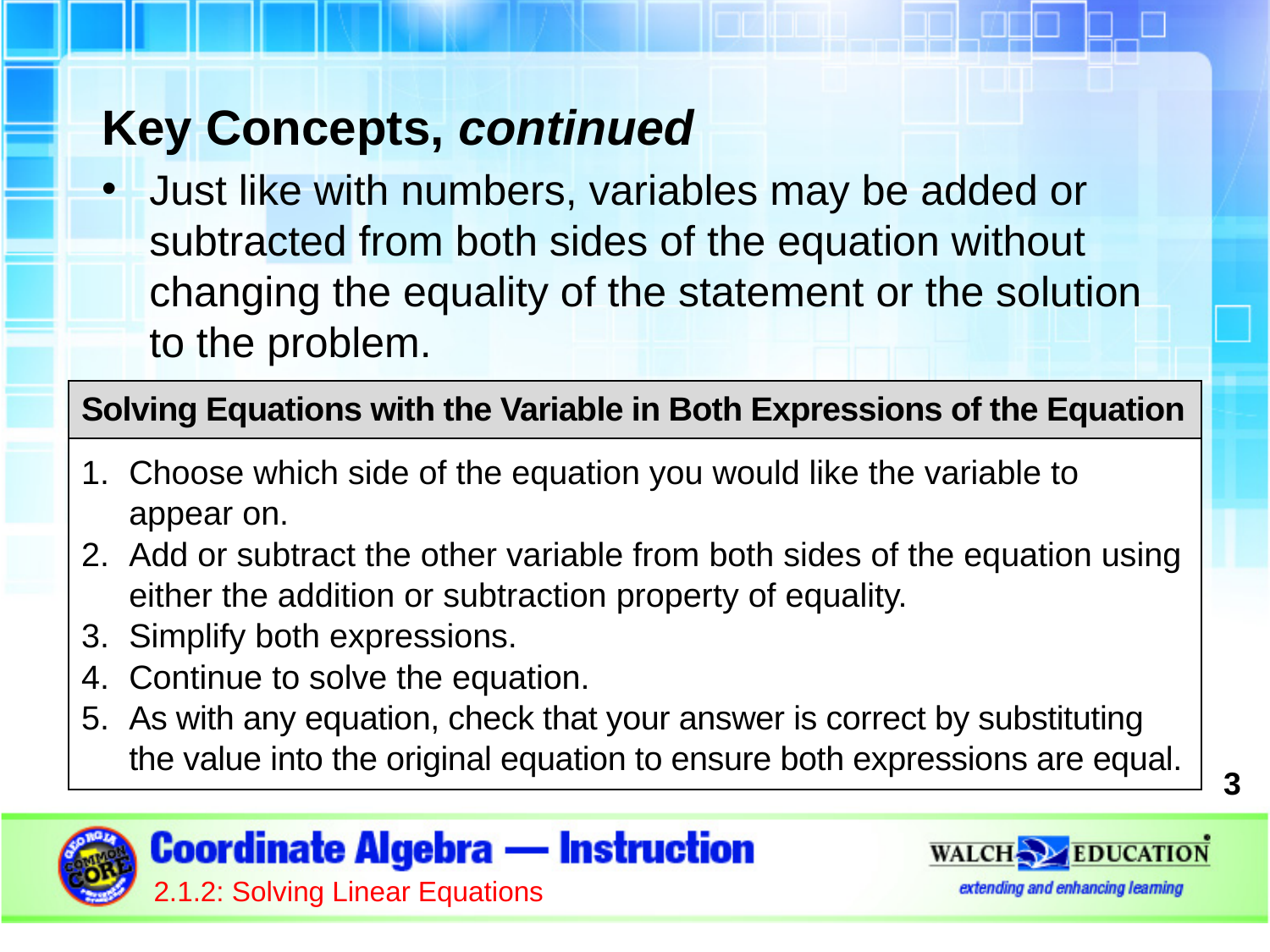

Key Concepts, continued
Just like with numbers, variables may be added or subtracted from both sides of the equation without changing the equality of the statement or the solution to the problem.

| Solving Equations with the Variable in Both Expressions of the Equation |
| --- |
| Choose which side of the equation you would like the variable to appear on. Add or subtract the other variable from both sides of the equation using either the addition or subtraction property of equality. Simplify both expressions. Continue to solve the equation. As with any equation, check that your answer is correct by substituting the value into the original equation to ensure both expressions are equal. |
3
2.1.2: Solving Linear Equations